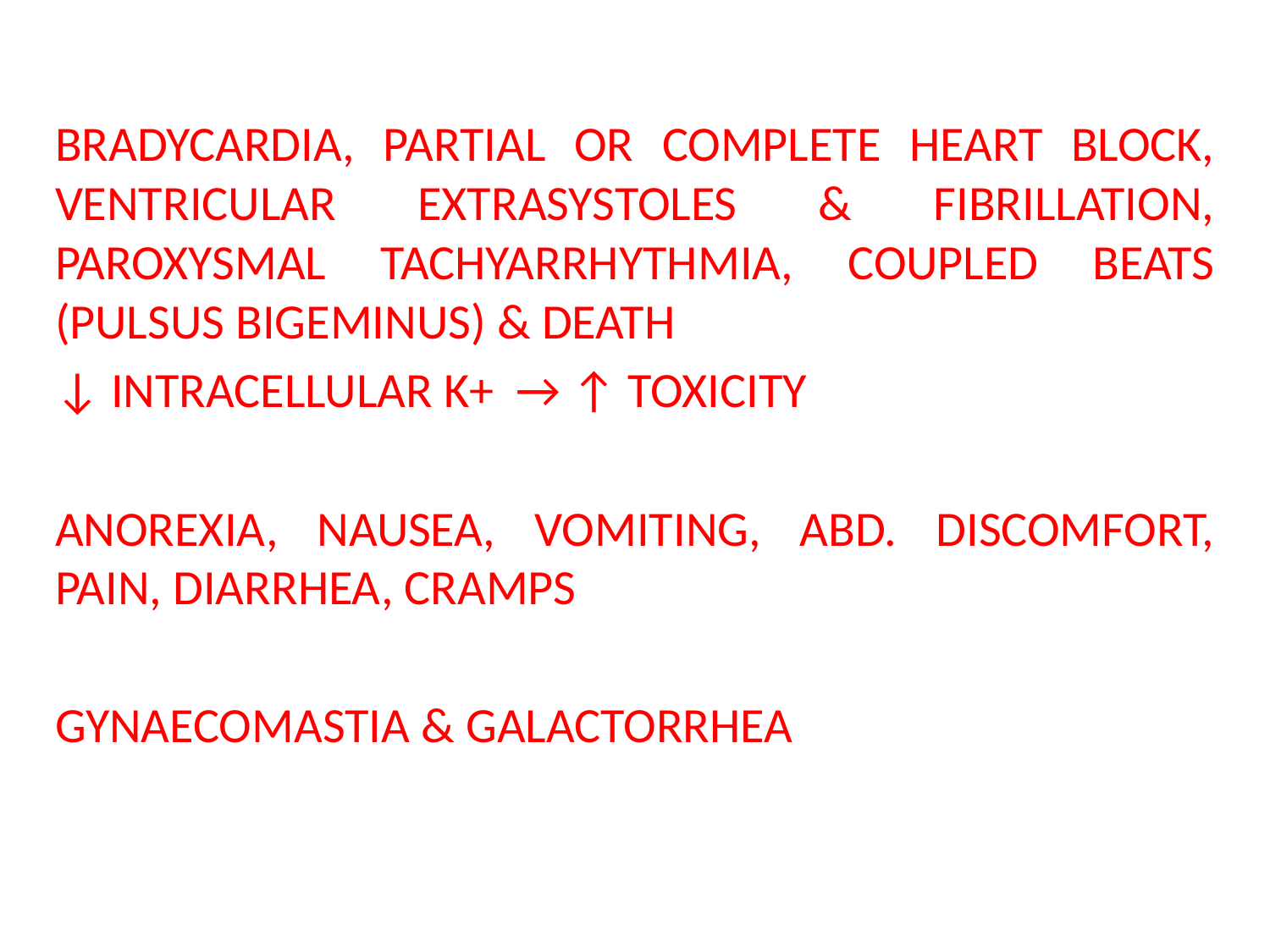

BRADYCARDIA, PARTIAL OR COMPLETE HEART BLOCK, VENTRICULAR EXTRASYSTOLES & FIBRILLATION, PAROXYSMAL TACHYARRHYTHMIA, COUPLED BEATS (PULSUS BIGEMINUS) & DEATH
↓ INTRACELLULAR K+  → ↑ TOXICITY

ANOREXIA, NAUSEA, VOMITING, ABD. DISCOMFORT, PAIN, DIARRHEA, CRAMPS

GYNAECOMASTIA & GALACTORRHEA